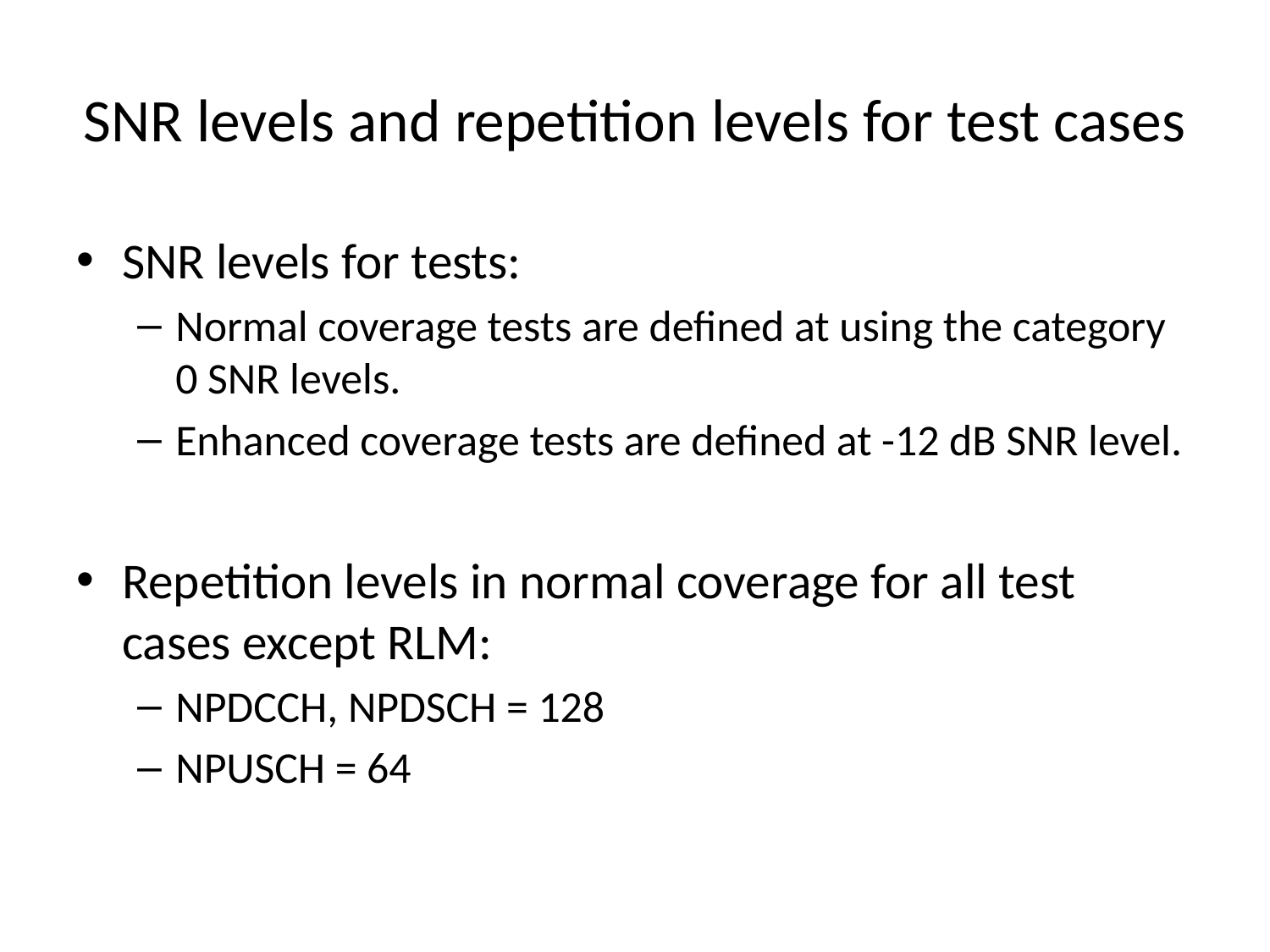

# SNR levels and repetition levels for test cases
SNR levels for tests:
Normal coverage tests are defined at using the category 0 SNR levels.
Enhanced coverage tests are defined at -12 dB SNR level.

Repetition levels in normal coverage for all test cases except RLM:
NPDCCH, NPDSCH = 128
NPUSCH = 64